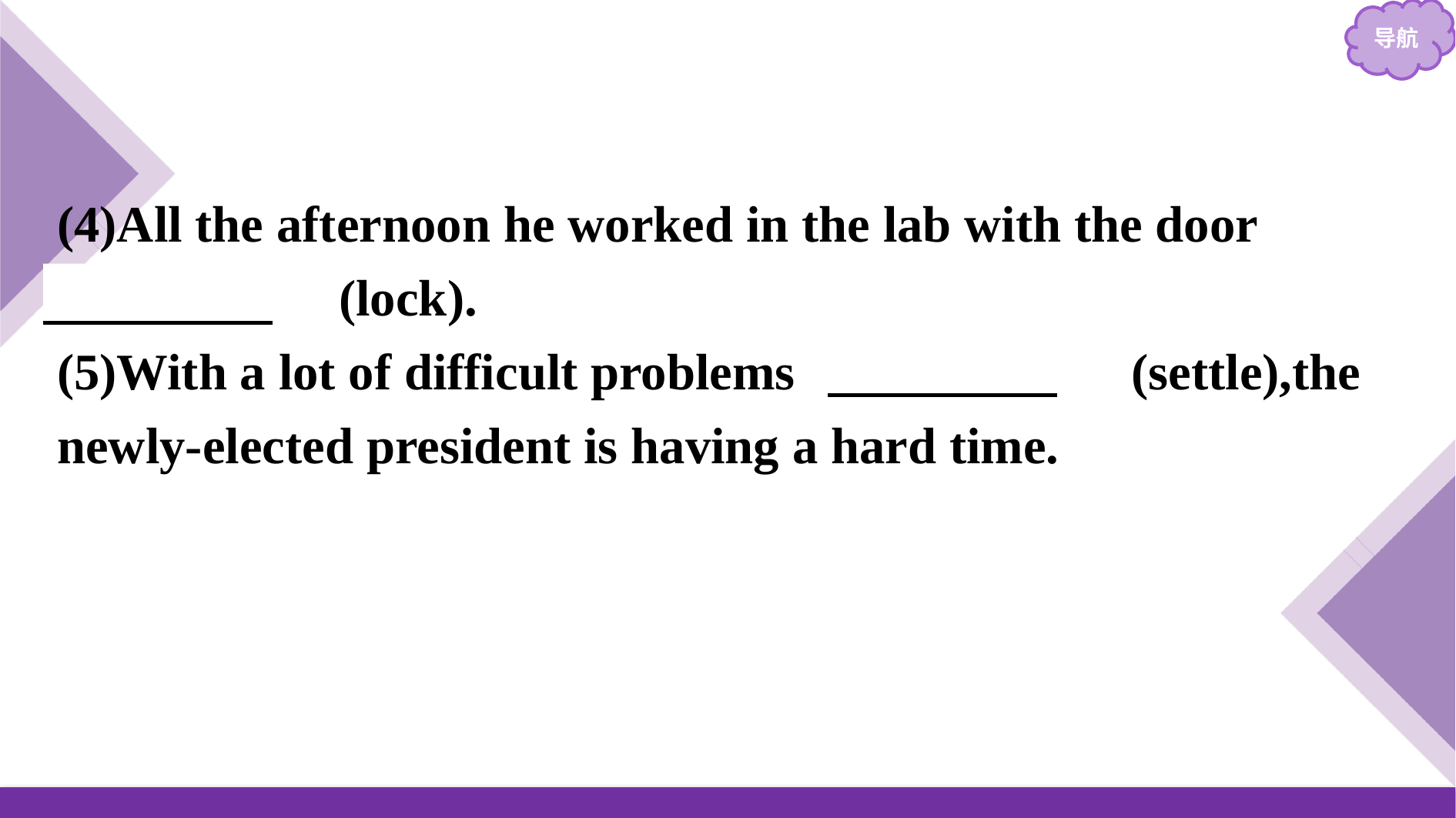

(4)All the afternoon he worked in the lab with the door locked　　 (lock).
(5)With a lot of difficult problems 　to settle　(settle),the newly-elected president is having a hard time.